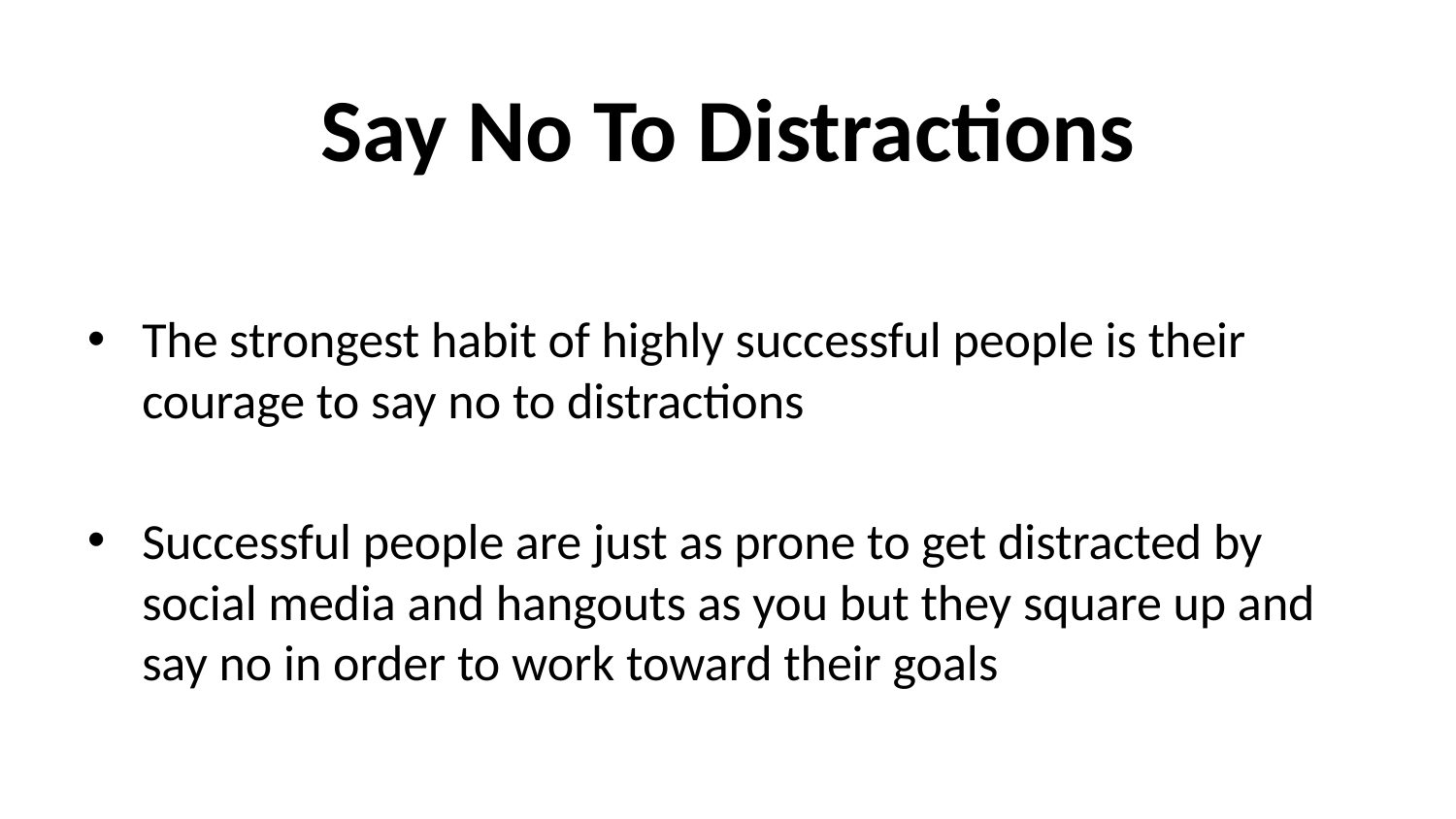

# Say No To Distractions
The strongest habit of highly successful people is their courage to say no to distractions

Successful people are just as prone to get distracted by social media and hangouts as you but they square up and say no in order to work toward their goals